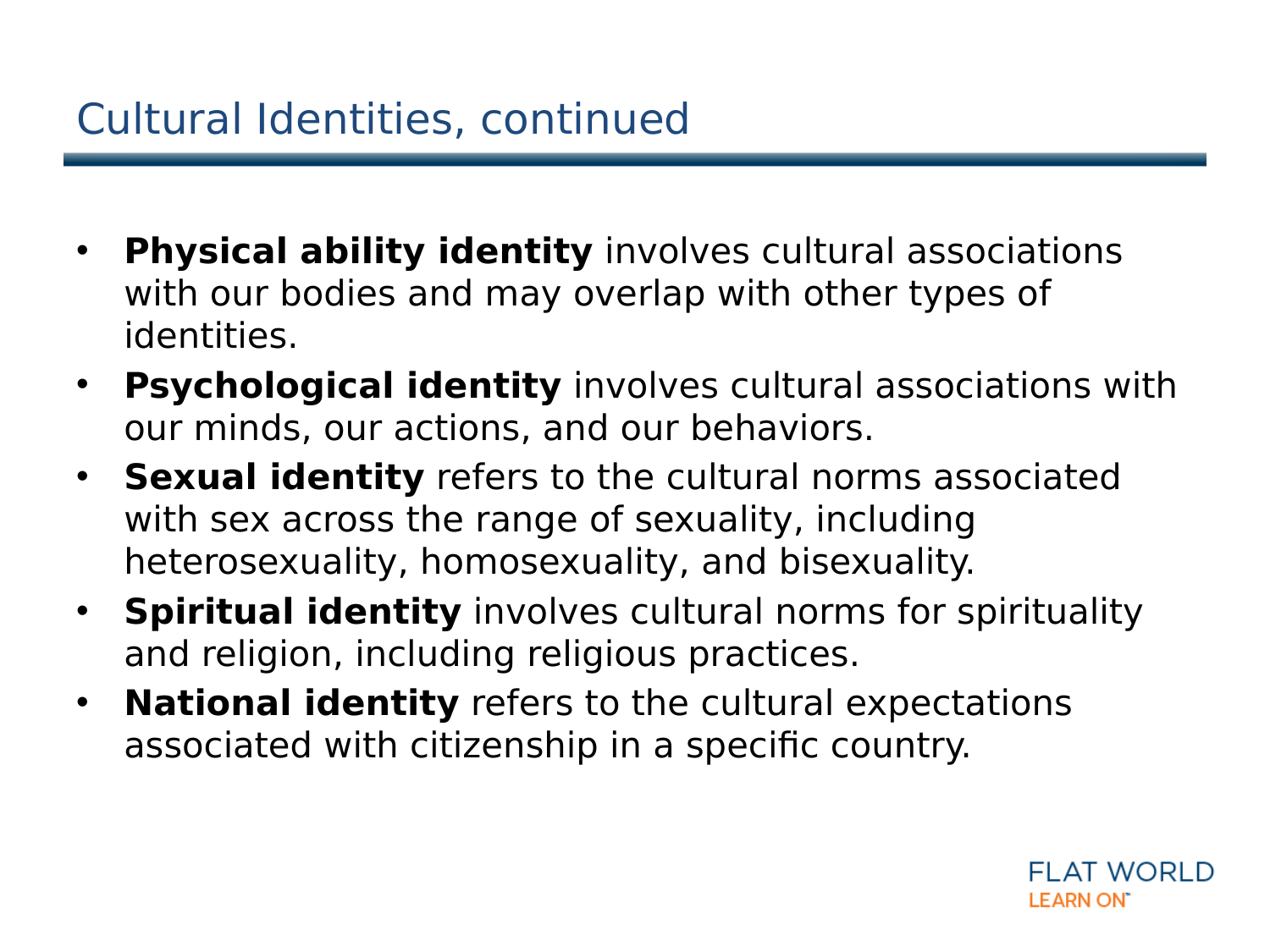

# Cultural Identities, continued
Physical ability identity involves cultural associations with our bodies and may overlap with other types of identities.
Psychological identity involves cultural associations with our minds, our actions, and our behaviors.
Sexual identity refers to the cultural norms associated with sex across the range of sexuality, including heterosexuality, homosexuality, and bisexuality.
Spiritual identity involves cultural norms for spirituality and religion, including religious practices.
National identity refers to the cultural expectations associated with citizenship in a specific country.